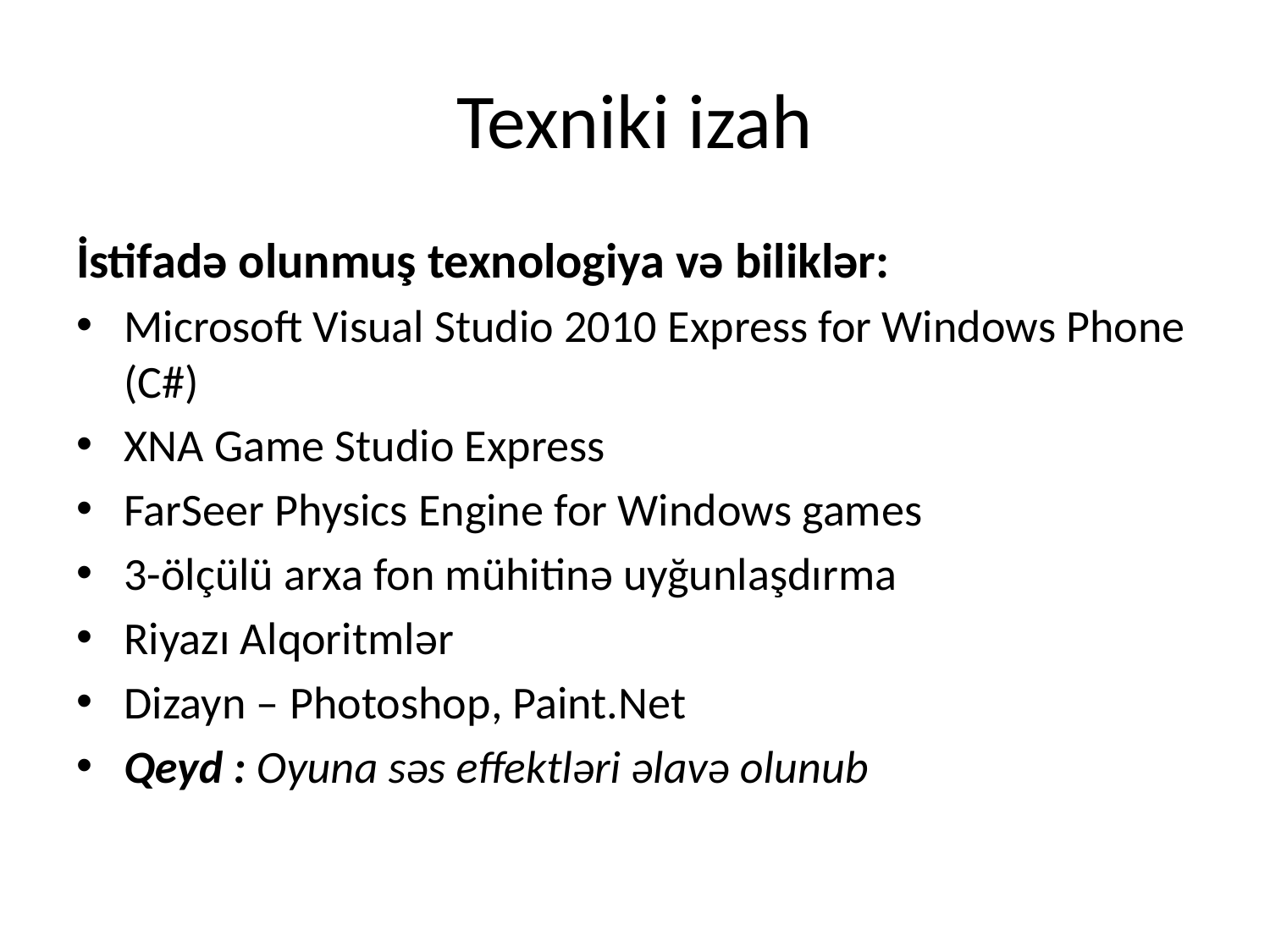

# Texniki izah
İstifadə olunmuş texnologiya və biliklər:
Microsoft Visual Studio 2010 Express for Windows Phone (C#)
XNA Game Studio Express
FarSeer Physics Engine for Windows games
3-ölçülü arxa fon mühitinə uyğunlaşdırma
Riyazı Alqoritmlər
Dizayn – Photoshop, Paint.Net
Qeyd : Oyuna səs effektləri əlavə olunub